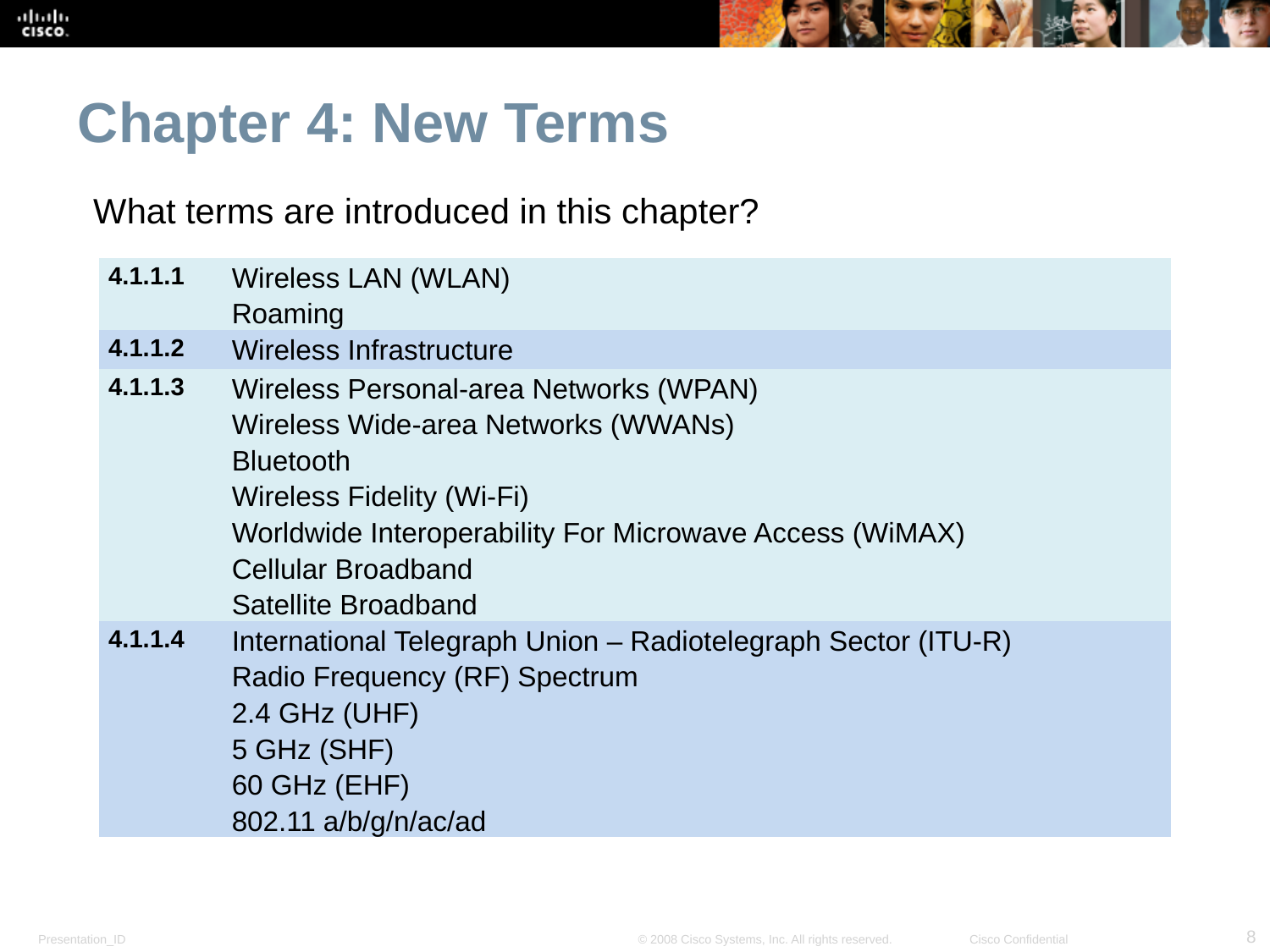

Chapter 4: New Terms
What terms are introduced in this chapter?
| 4.1.1.1 | Wireless LAN (WLAN) Roaming |
| --- | --- |
| 4.1.1.2 | Wireless Infrastructure |
| 4.1.1.3 | Wireless Personal-area Networks (WPAN) Wireless Wide-area Networks (WWANs) Bluetooth Wireless Fidelity (Wi-Fi) Worldwide Interoperability For Microwave Access (WiMAX) Cellular Broadband Satellite Broadband |
| 4.1.1.4 | International Telegraph Union – Radiotelegraph Sector (ITU-R) Radio Frequency (RF) Spectrum 2.4 GHz (UHF) 5 GHz (SHF) 60 GHz (EHF) 802.11 a/b/g/n/ac/ad |